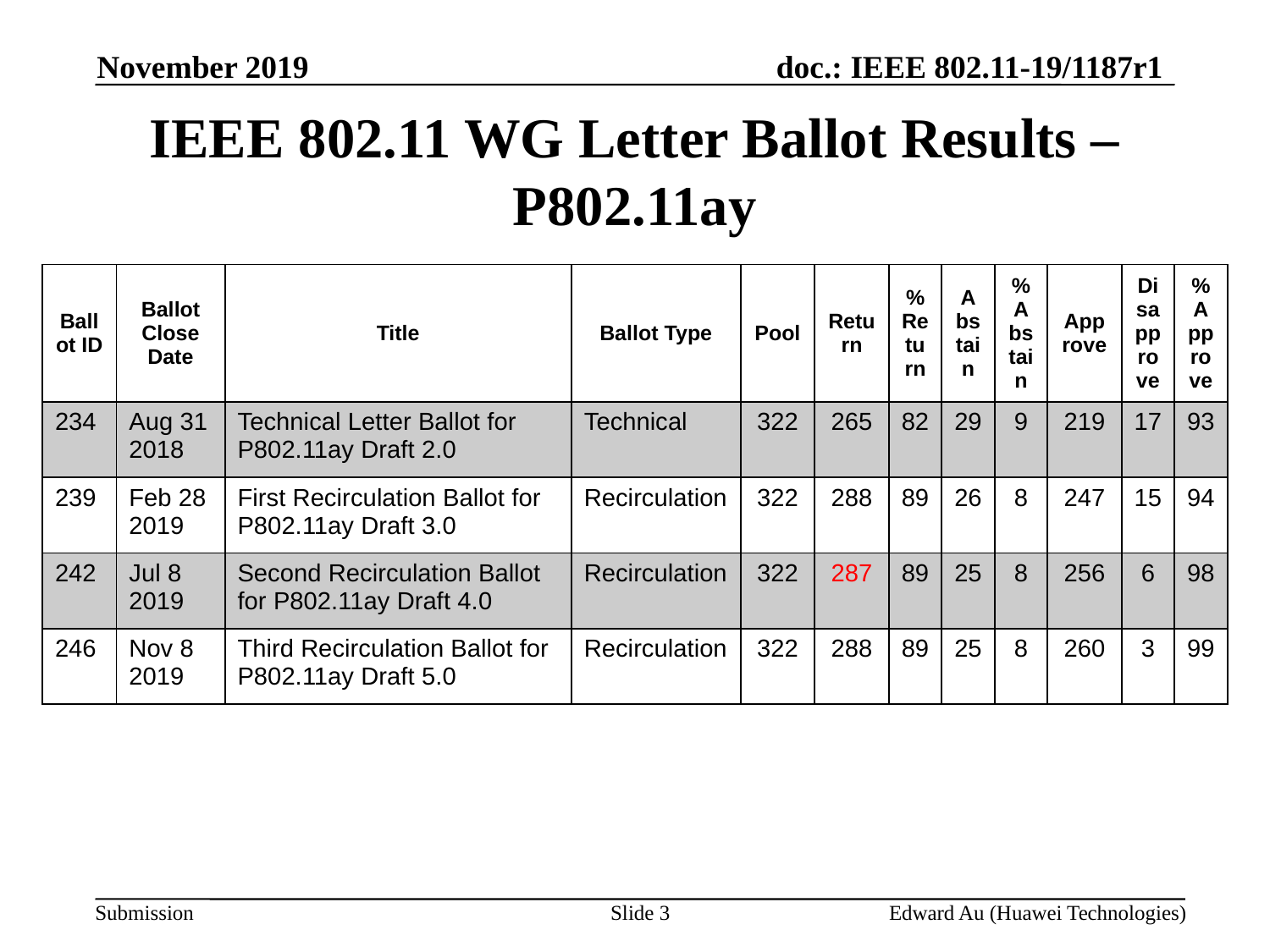

November 2019
# IEEE 802.11 WG Letter Ballot Results – P802.11ay
| Ballot ID | Ballot Close Date | Title | Ballot Type | Pool | Return | %Return | Abstain | %Abstain | Approve | Disapprove | %Approve |
| --- | --- | --- | --- | --- | --- | --- | --- | --- | --- | --- | --- |
| 234 | Aug 31 2018 | Technical Letter Ballot for P802.11ay Draft 2.0 | Technical | 322 | 265 | 82 | 29 | 9 | 219 | 17 | 93 |
| 239 | Feb 28 2019 | First Recirculation Ballot for P802.11ay Draft 3.0 | Recirculation | 322 | 288 | 89 | 26 | 8 | 247 | 15 | 94 |
| 242 | Jul 8 2019 | Second Recirculation Ballot for P802.11ay Draft 4.0 | Recirculation | 322 | 287 | 89 | 25 | 8 | 256 | 6 | 98 |
| 246 | Nov 8 2019 | Third Recirculation Ballot for P802.11ay Draft 5.0 | Recirculation | 322 | 288 | 89 | 25 | 8 | 260 | 3 | 99 |
Slide 3
Edward Au (Huawei Technologies)